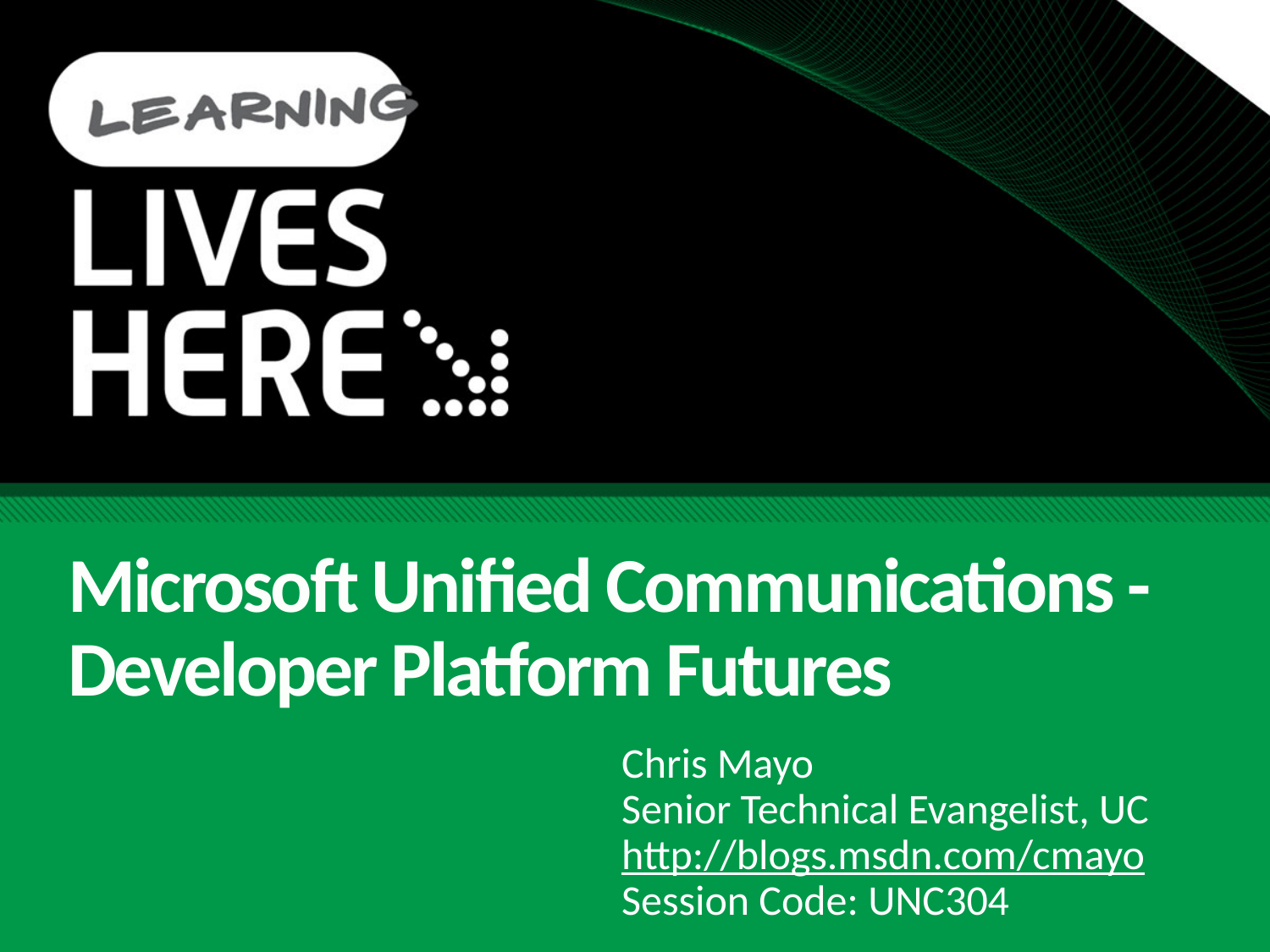

# Microsoft Unified Communications - Developer Platform Futures
Chris Mayo
Senior Technical Evangelist, UC
http://blogs.msdn.com/cmayo
Session Code: UNC304